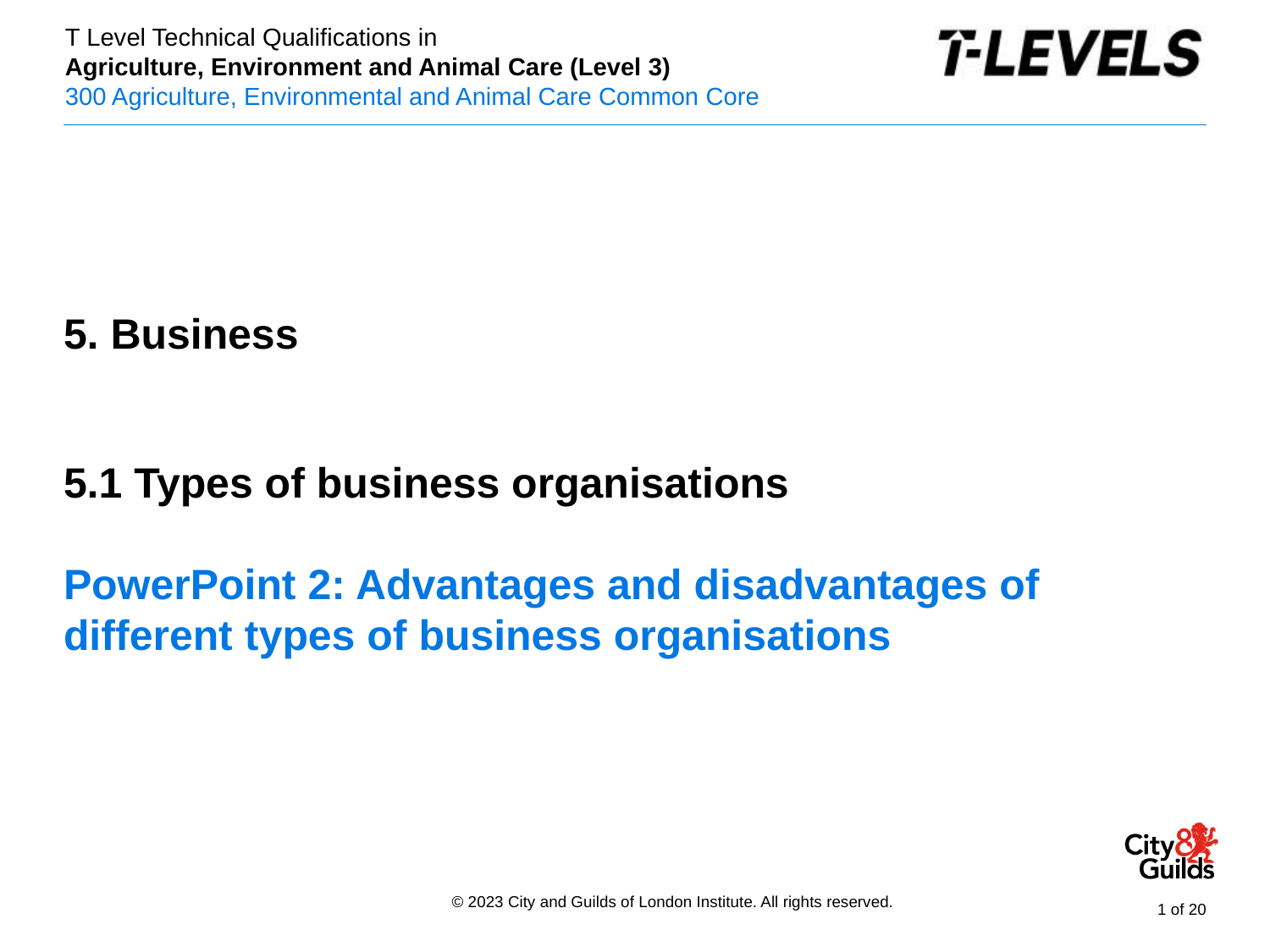

PowerPoint presentation
5. Business
# 5.1 Types of business organisations PowerPoint 2: Advantages and disadvantages of different types of business organisations